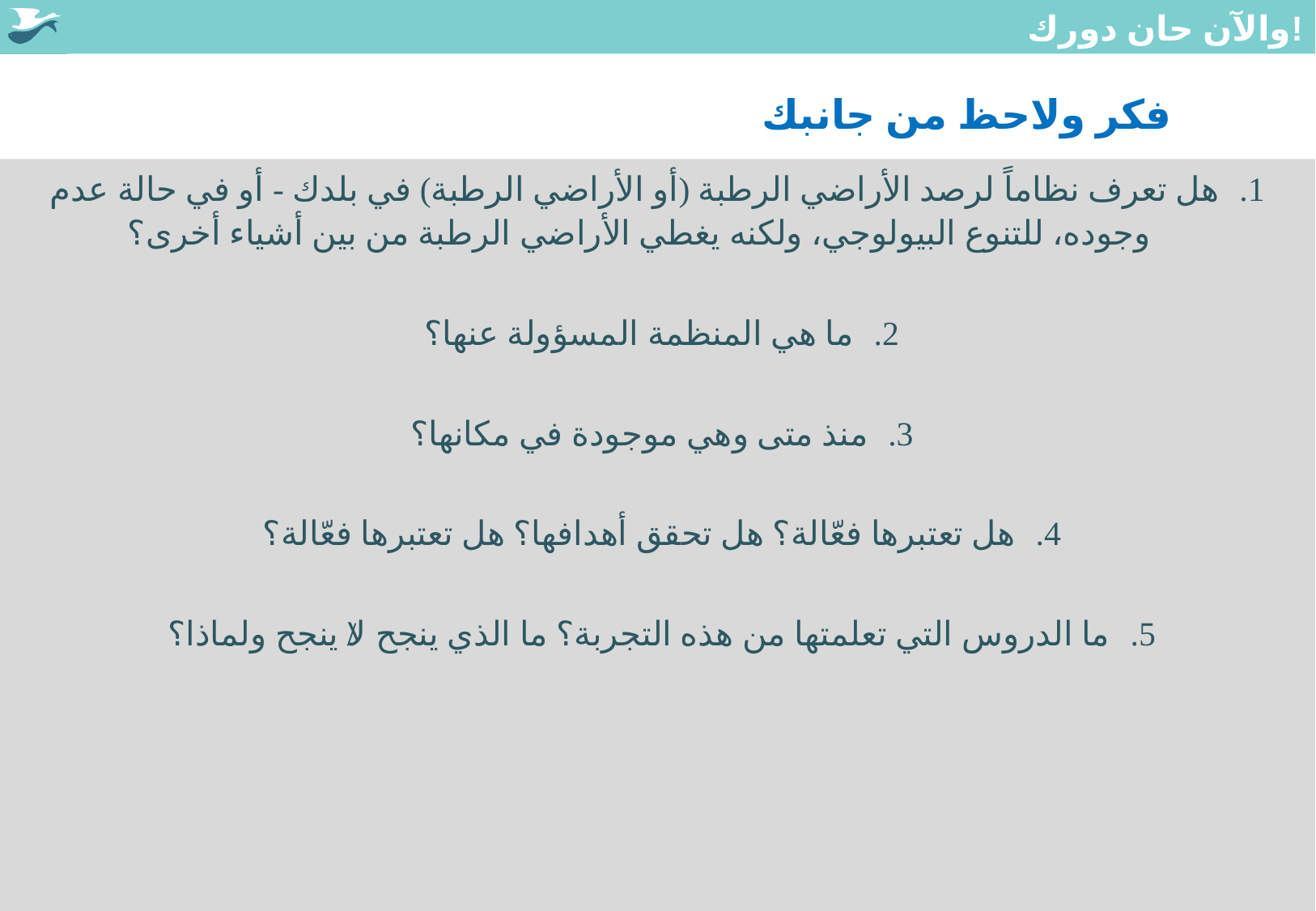

# والآن حان دورك!
فكر ولاحظ من جانبك

هل تعرف نظاماً لرصد الأراضي الرطبة (أو الأراضي الرطبة) في بلدك - أو في حالة عدم وجوده، للتنوع البيولوجي، ولكنه يغطي الأراضي الرطبة من بين أشياء أخرى؟

ما هي المنظمة المسؤولة عنها؟

منذ متى وهي موجودة في مكانها؟

هل تعتبرها فعّالة؟ هل تحقق أهدافها؟ هل تعتبرها فعّالة؟

ما الدروس التي تعلمتها من هذه التجربة؟ ما الذي ينجح/لا ينجح ولماذا؟